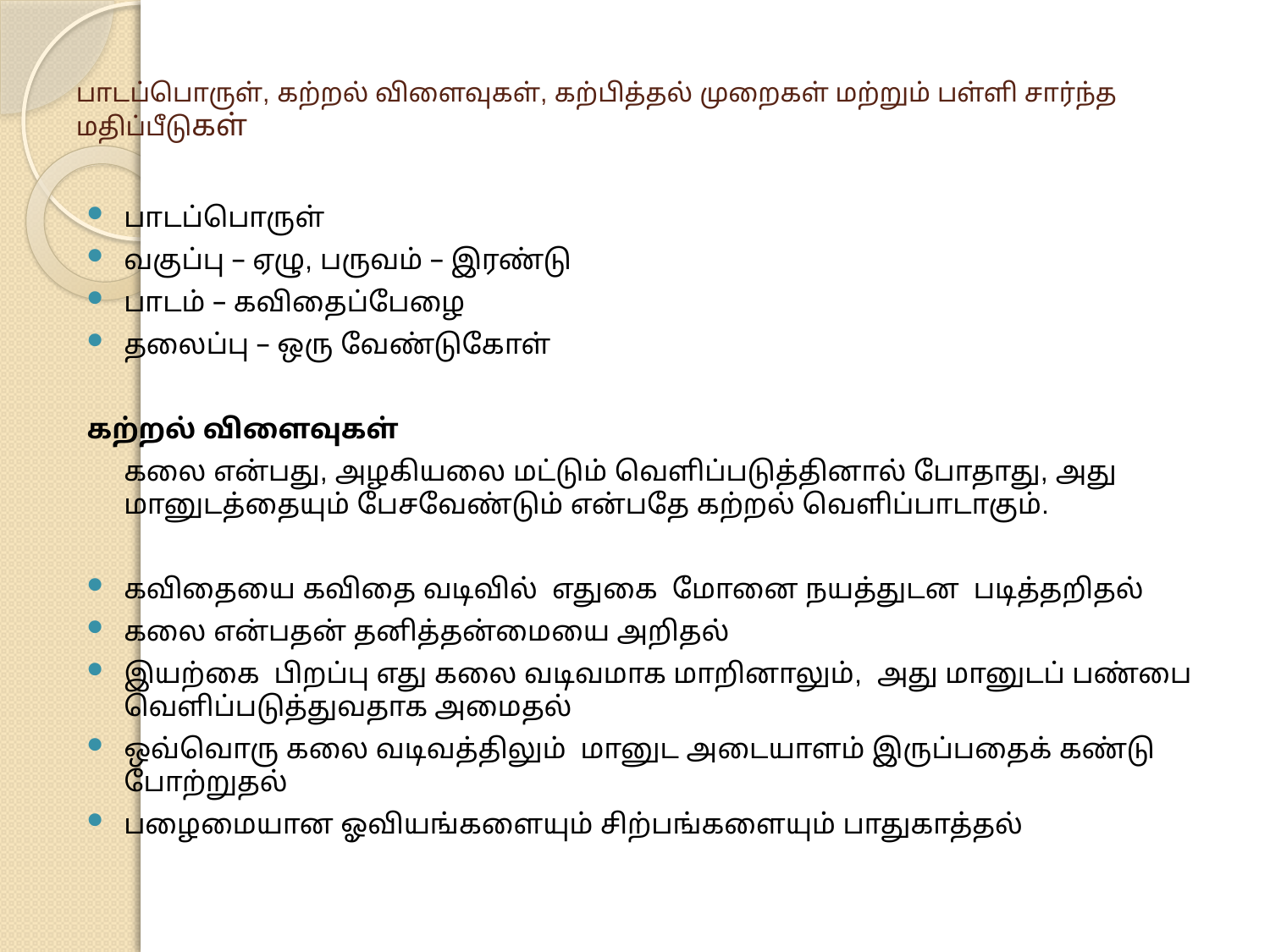

# பாடப்பொருள், கற்றல் விளைவுகள், கற்பித்தல் முறைகள் மற்றும் பள்ளி சார்ந்த மதிப்பீடுகள்

பாடப்பொருள்
வகுப்பு – ஏழு, பருவம் – இரண்டு
பாடம் – கவிதைப்பேழை
தலைப்பு – ஒரு வேண்டுகோள்

கற்றல் விளைவுகள்
		கலை என்பது, அழகியலை மட்டும் வெளிப்படுத்தினால் போதாது, அது மானுடத்தையும் பேசவேண்டும் என்பதே கற்றல் வெளிப்பாடாகும்.

கவிதையை கவிதை வடிவில்  எதுகை  மோனை நயத்துடன  படித்தறிதல்
கலை என்பதன் தனித்தன்மையை அறிதல்
இயற்கை  பிறப்பு எது கலை வடிவமாக மாறினாலும்,  அது மானுடப் பண்பை வெளிப்படுத்துவதாக அமைதல்
ஒவ்வொரு கலை வடிவத்திலும்  மானுட அடையாளம் இருப்பதைக் கண்டு  போற்றுதல்
பழைமையான ஓவியங்களையும் சிற்பங்களையும் பாதுகாத்தல்